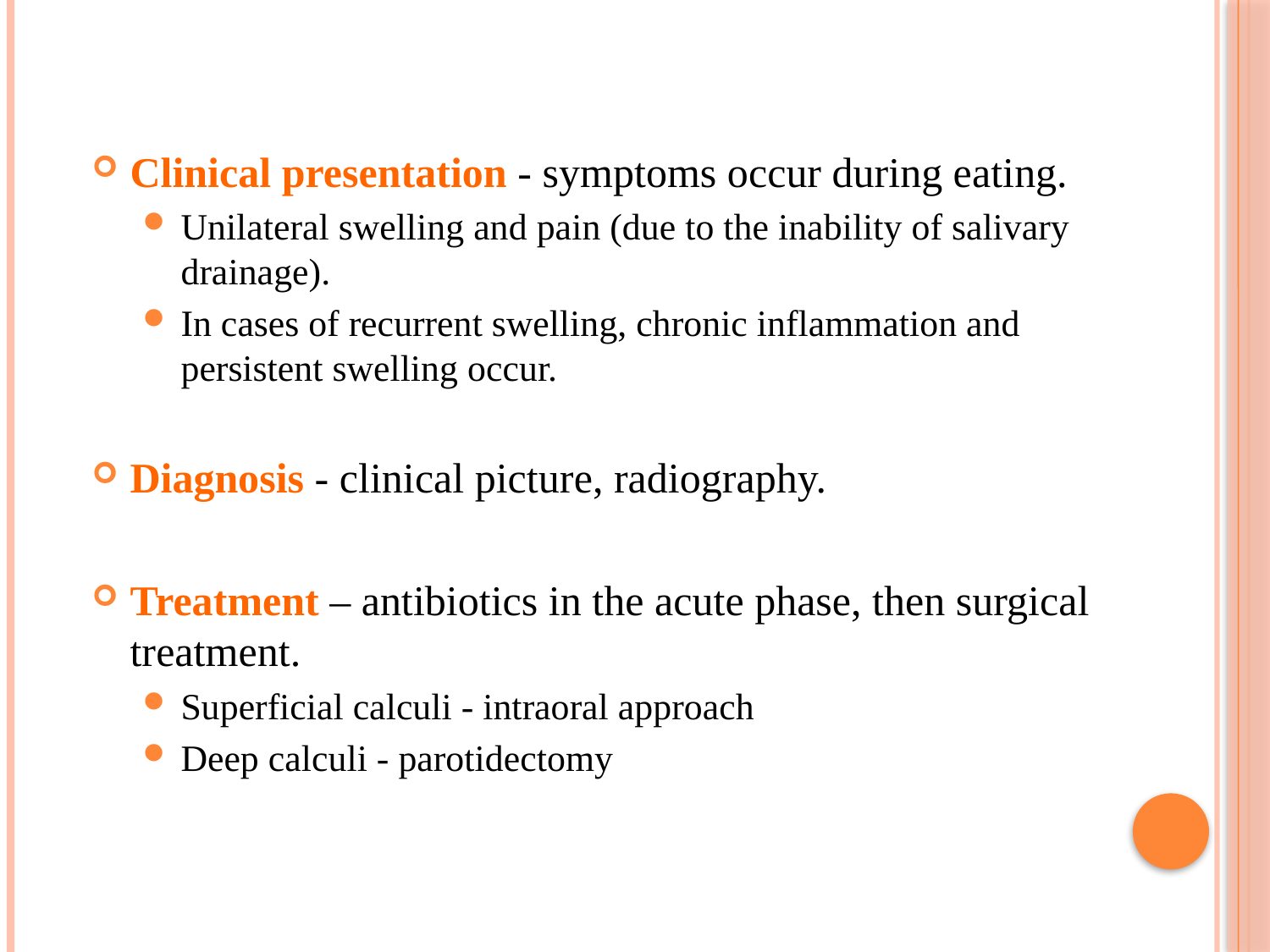

Clinical presentation - symptoms occur during eating.
Unilateral swelling and pain (due to the inability of salivary drainage).
In cases of recurrent swelling, chronic inflammation and persistent swelling occur.

Diagnosis - clinical picture, radiography.

Treatment – antibiotics in the acute phase, then surgical treatment.
Superficial calculi - intraoral approach
Deep calculi - parotidectomy